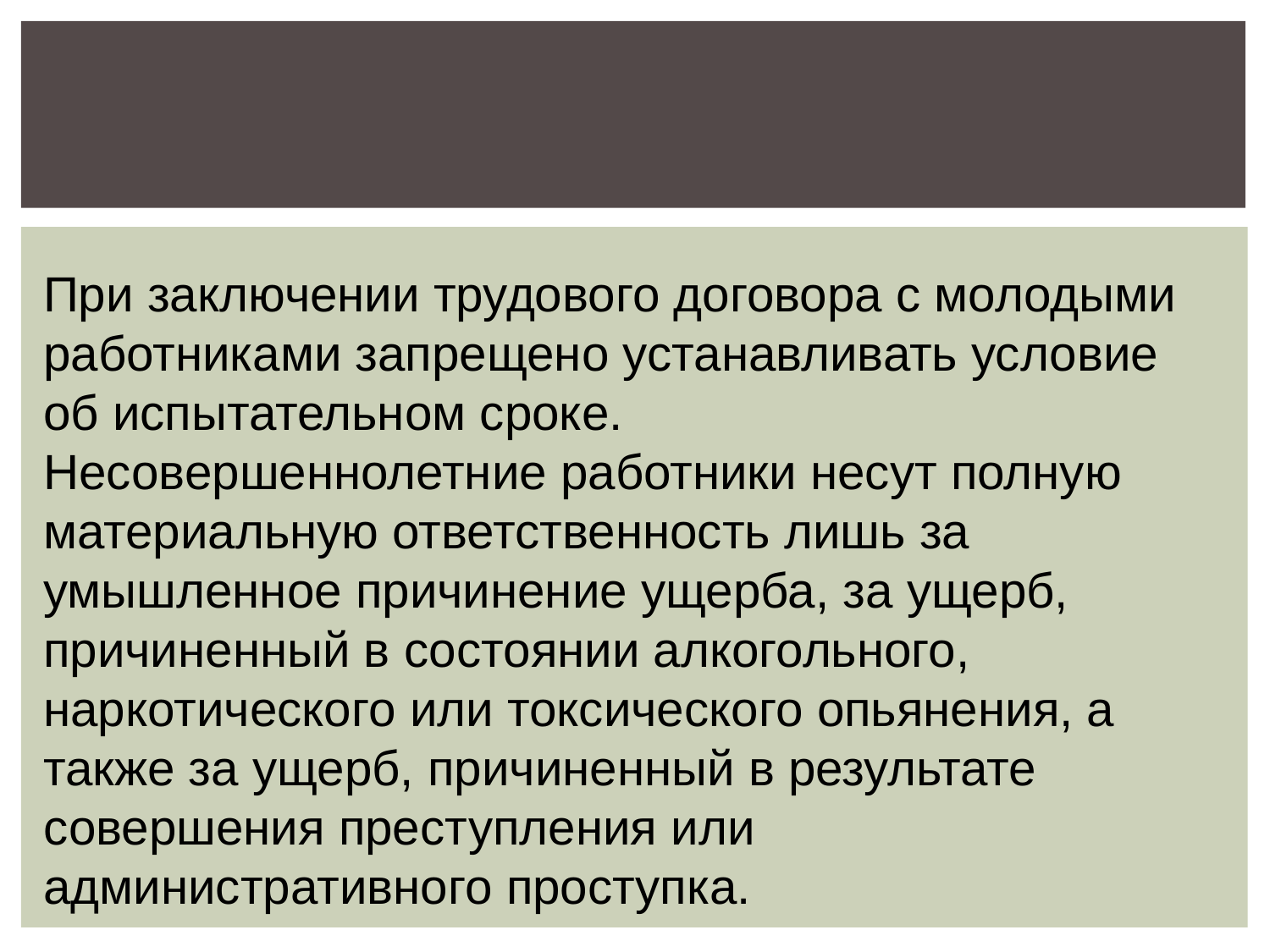

#
При заключении трудового договора с молодыми работниками запрещено устанавливать условие об испытательном сроке.
Несовершеннолетние работники несут полную материальную ответственность лишь за умышленное причинение ущерба, за ущерб, причиненный в состоянии алкогольного, наркотического или токсического опьянения, а также за ущерб, причиненный в результате совершения преступления или административного проступка.